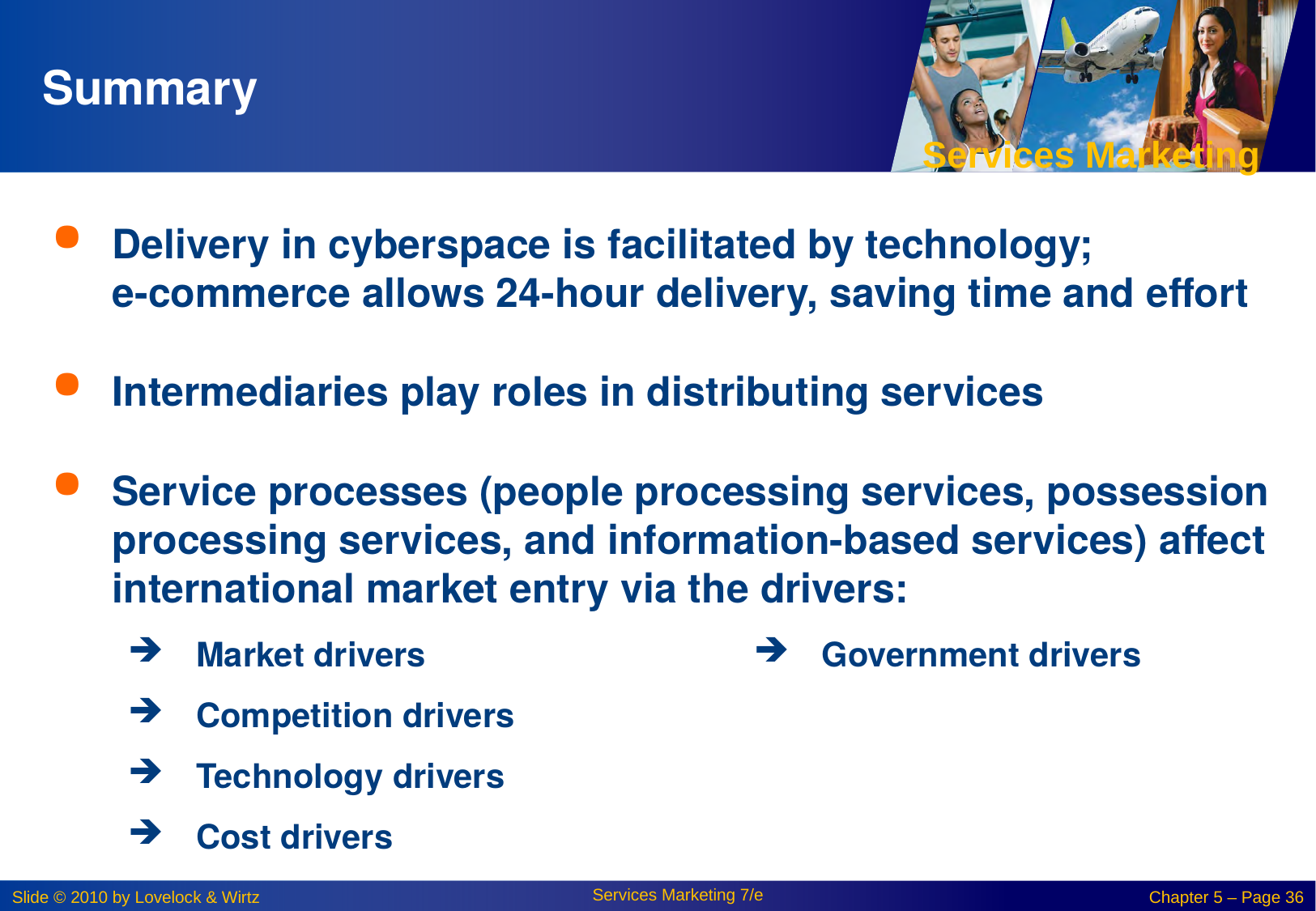

# Summary
Delivery in cyberspace is facilitated by technology;
e-commerce allows 24-hour delivery, saving time and effort
Intermediaries play roles in distributing services
Service processes (people processing services, possession processing services, and information-based services) affect international market entry via the drivers:
Market drivers
Competition drivers
Technology drivers
Cost drivers
Government drivers